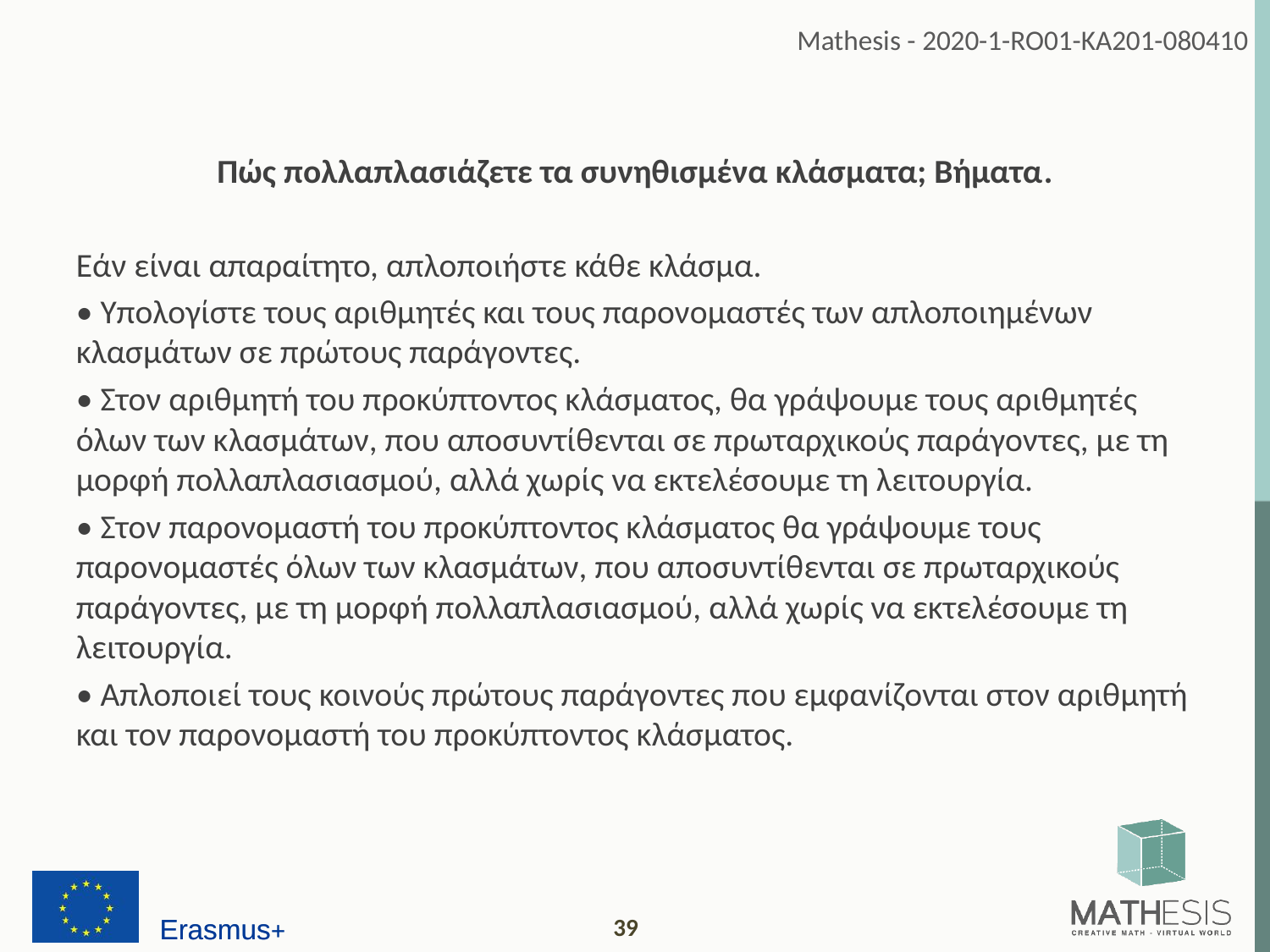

Πώς πολλαπλασιάζετε τα συνηθισμένα κλάσματα; Βήματα.

Εάν είναι απαραίτητο, απλοποιήστε κάθε κλάσμα.
• Υπολογίστε τους αριθμητές και τους παρονομαστές των απλοποιημένων κλασμάτων σε πρώτους παράγοντες.
• Στον αριθμητή του προκύπτοντος κλάσματος, θα γράψουμε τους αριθμητές όλων των κλασμάτων, που αποσυντίθενται σε πρωταρχικούς παράγοντες, με τη μορφή πολλαπλασιασμού, αλλά χωρίς να εκτελέσουμε τη λειτουργία.
• Στον παρονομαστή του προκύπτοντος κλάσματος θα γράψουμε τους παρονομαστές όλων των κλασμάτων, που αποσυντίθενται σε πρωταρχικούς παράγοντες, με τη μορφή πολλαπλασιασμού, αλλά χωρίς να εκτελέσουμε τη λειτουργία.
• Απλοποιεί τους κοινούς πρώτους παράγοντες που εμφανίζονται στον αριθμητή και τον παρονομαστή του προκύπτοντος κλάσματος.